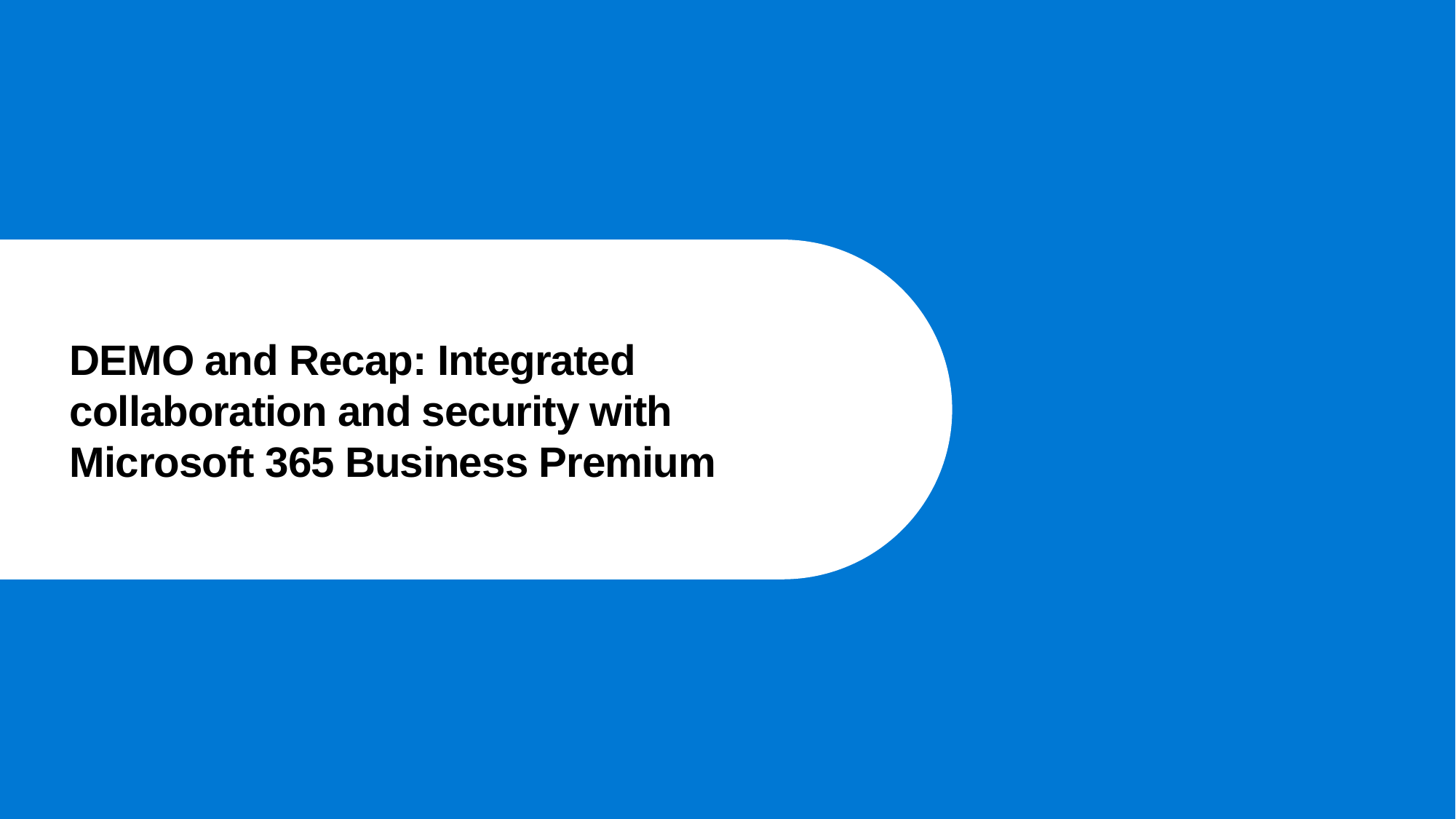

# DEMO and Recap: Integrated collaboration and security with Microsoft 365 Business Premium